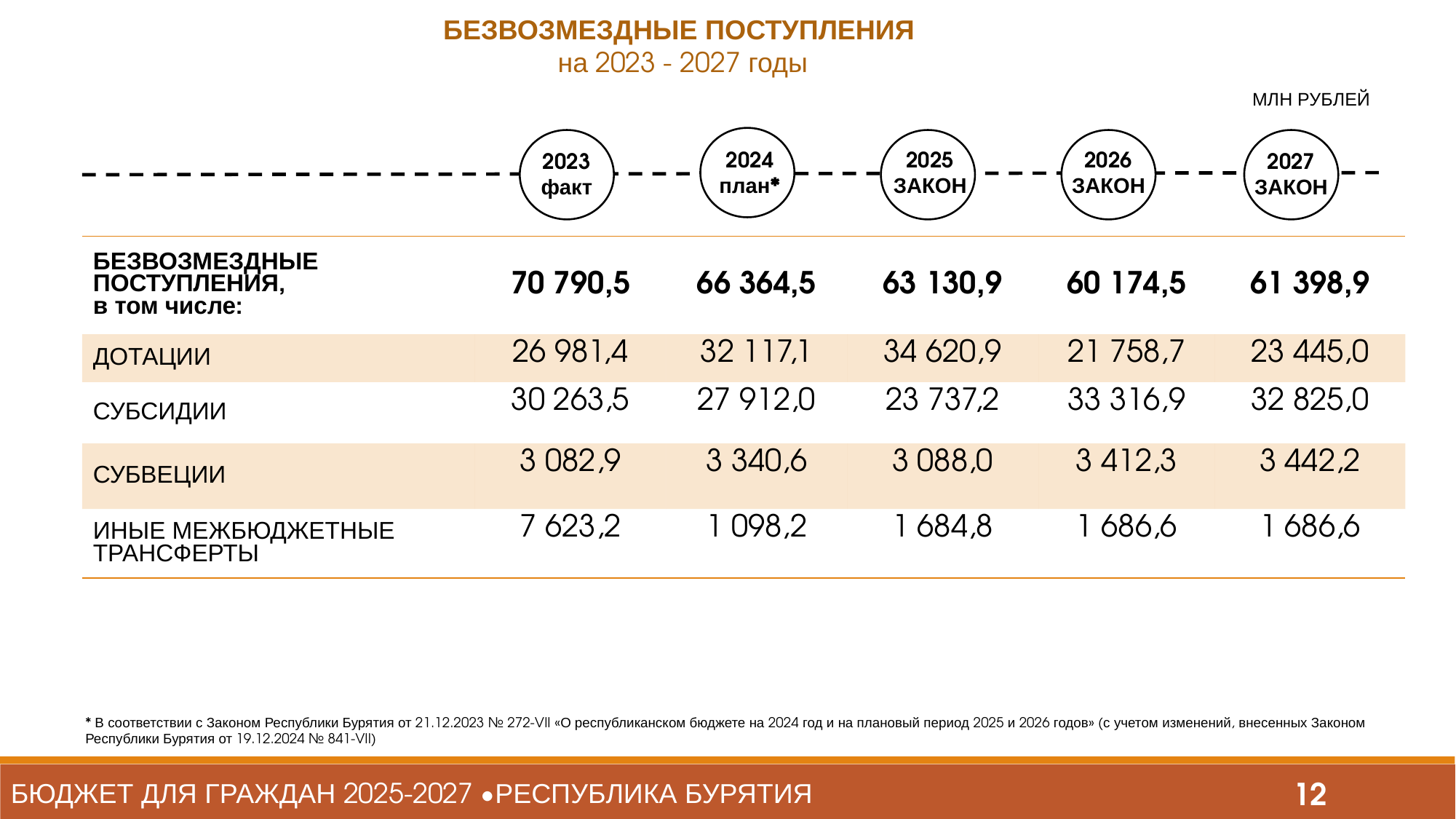

БЕЗВОЗМЕЗДНЫЕ ПОСТУПЛЕНИЯ
на 2023 - 2027 годы
МЛН РУБЛЕЙ

2024
план*
2025
ЗАКОН
2026
ЗАКОН
2023
факт
2027
ЗАКОН
| БЕЗВОЗМЕЗДНЫЕ ПОСТУПЛЕНИЯ, в том числе: | 70 790,5 | 66 364,5 | 63 130,9 | 60 174,5 | 61 398,9 |
| --- | --- | --- | --- | --- | --- |
| ДОТАЦИИ | 26 981,4 | 32 117,1 | 34 620,9 | 21 758,7 | 23 445,0 |
| СУБСИДИИ | 30 263,5 | 27 912,0 | 23 737,2 | 33 316,9 | 32 825,0 |
| СУБВЕЦИИ | 3 082,9 | 3 340,6 | 3 088,0 | 3 412,3 | 3 442,2 |
| ИНЫЕ МЕЖБЮДЖЕТНЫЕ ТРАНСФЕРТЫ | 7 623,2 | 1 098,2 | 1 684,8 | 1 686,6 | 1 686,6 |
* В соответствии с Законом Республики Бурятия от 21.12.2023 № 272-VII «О республиканском бюджете на 2024 год и на плановый период 2025 и 2026 годов» (с учетом изменений, внесенных Законом Республики Бурятия от 19.12.2024 № 841-VII)

БЮДЖЕТ ДЛЯ ГРАЖДАН 2025-2027 •РЕСПУБЛИКА БУРЯТИЯ
12